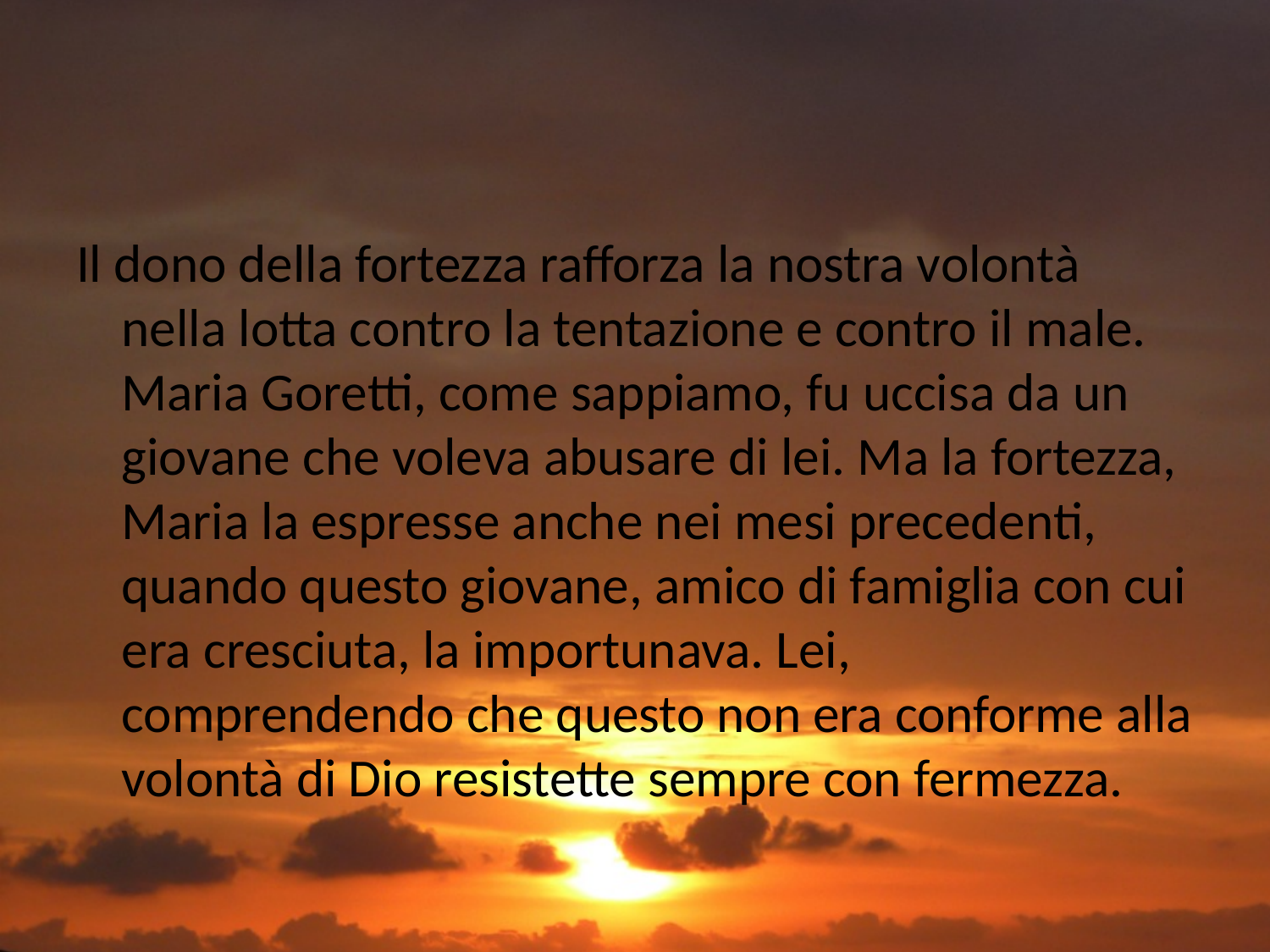

#
Il dono della fortezza rafforza la nostra volontà nella lotta contro la tentazione e contro il male. Maria Goretti, come sappiamo, fu uccisa da un giovane che voleva abusare di lei. Ma la fortezza, Maria la espresse anche nei mesi precedenti, quando questo giovane, amico di famiglia con cui era cresciuta, la importunava. Lei, comprendendo che questo non era conforme alla volontà di Dio resistette sempre con fermezza.